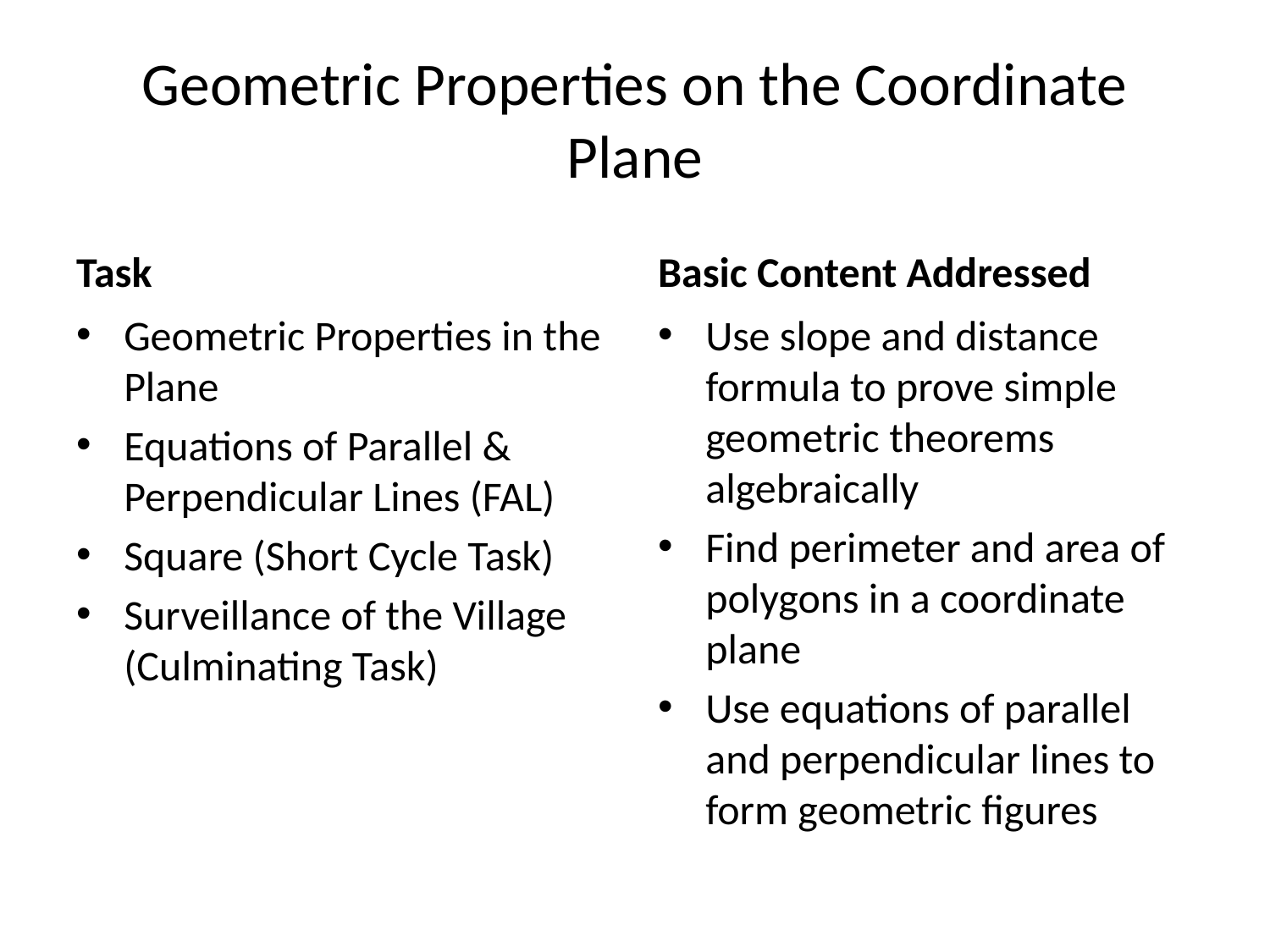

# Geometric Properties on the Coordinate Plane
Task
Basic Content Addressed
Geometric Properties in the Plane
Equations of Parallel & Perpendicular Lines (FAL)
Square (Short Cycle Task)
Surveillance of the Village (Culminating Task)
Use slope and distance formula to prove simple geometric theorems algebraically
Find perimeter and area of polygons in a coordinate plane
Use equations of parallel and perpendicular lines to form geometric figures